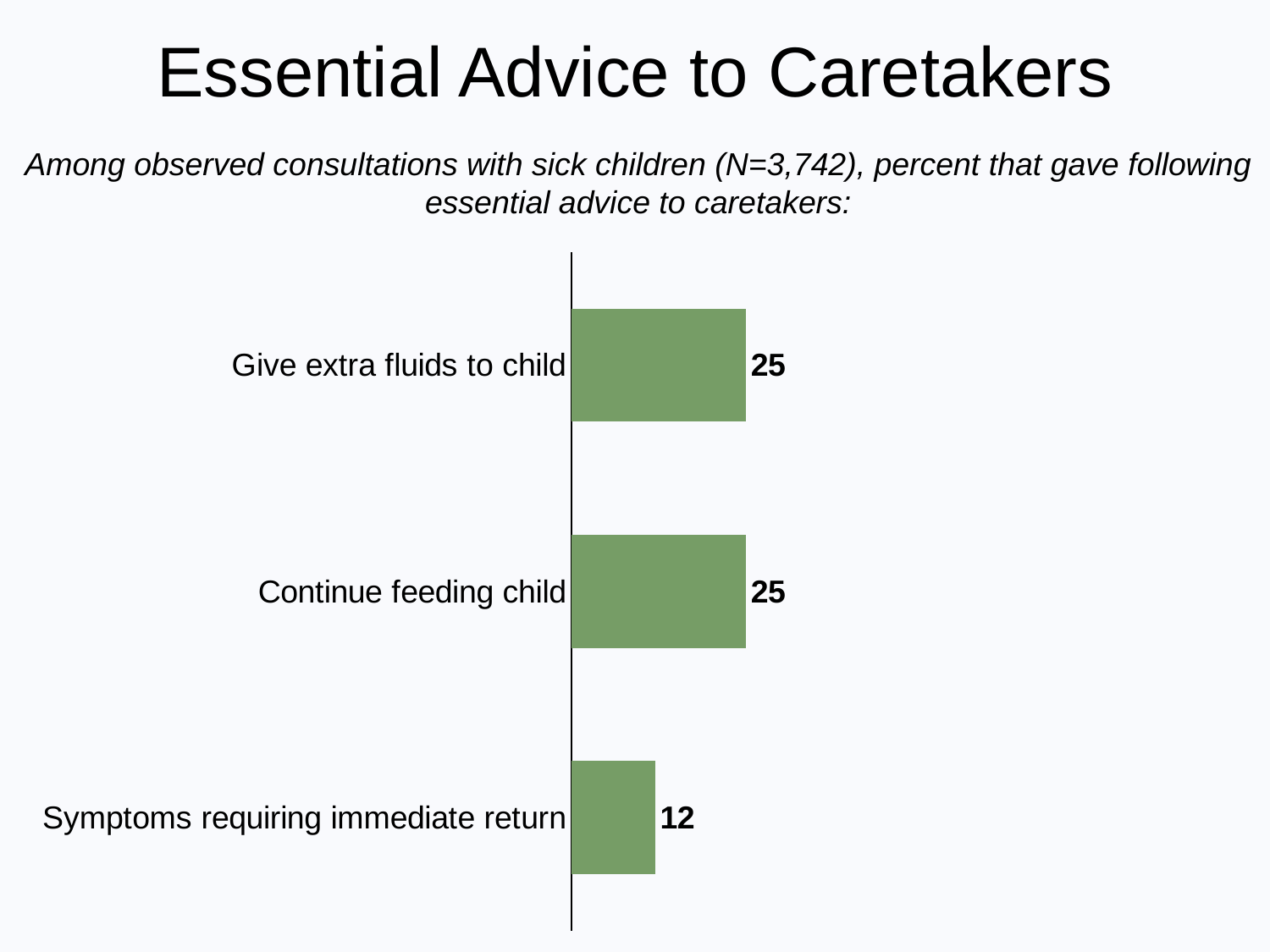

# Essential Advice to Caretakers
Among observed consultations with sick children (N=3,742), percent that gave following essential advice to caretakers:

### Chart

| Category | Series 1 |
|---|---|
| Symptoms requiring immediate return | 12.0 |
| Continue feeding child | 25.0 |
| Give extra fluids to child | 25.0 |